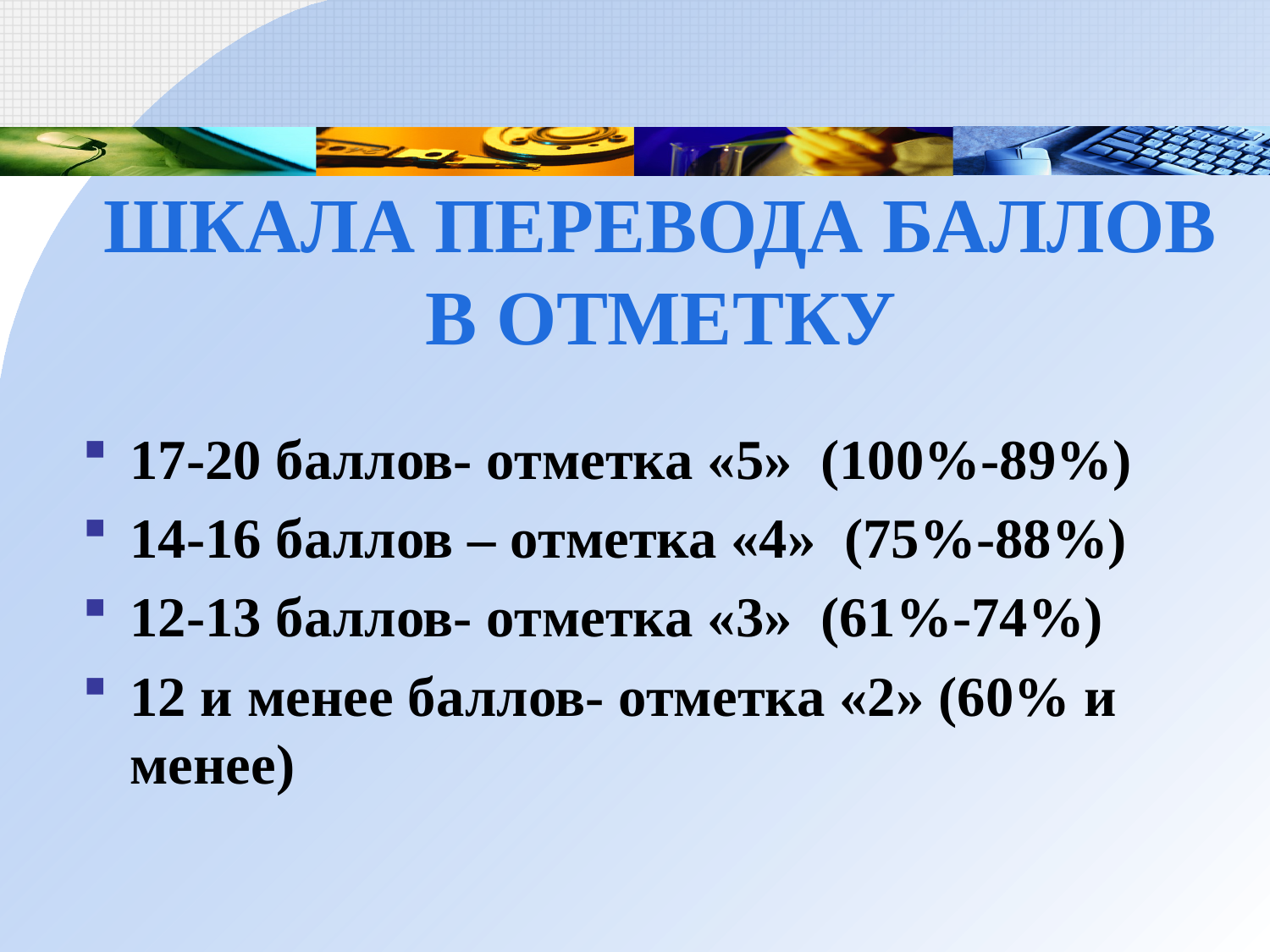

# Шкала перевода баллов в отметку
17-20 баллов- отметка «5»  (100%-89%)
14-16 баллов – отметка «4»  (75%-88%)
12-13 баллов- отметка «3»  (61%-74%)
12 и менее баллов- отметка «2» (60% и менее)